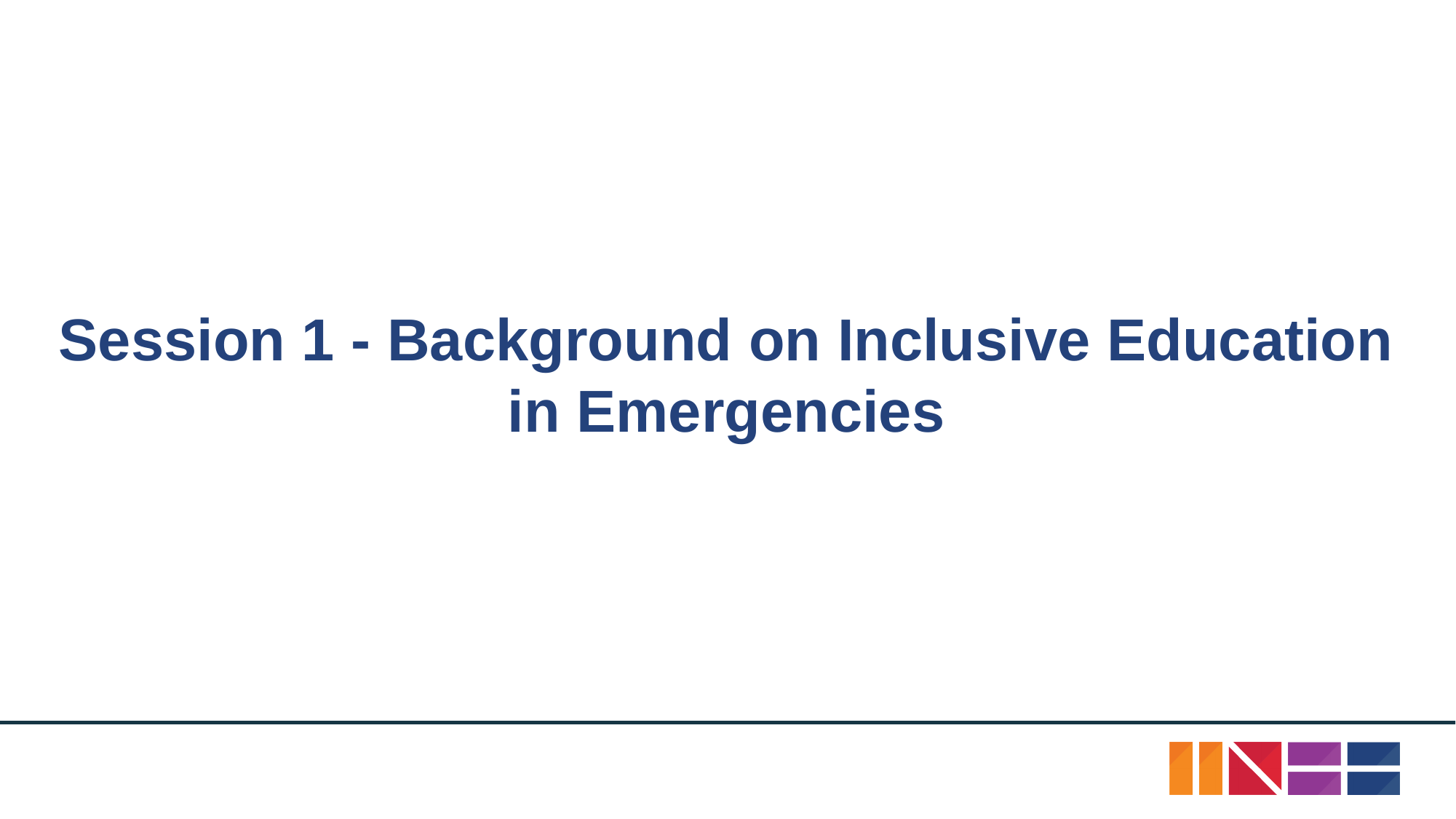

# Session 1 - Background on Inclusive Education in Emergencies